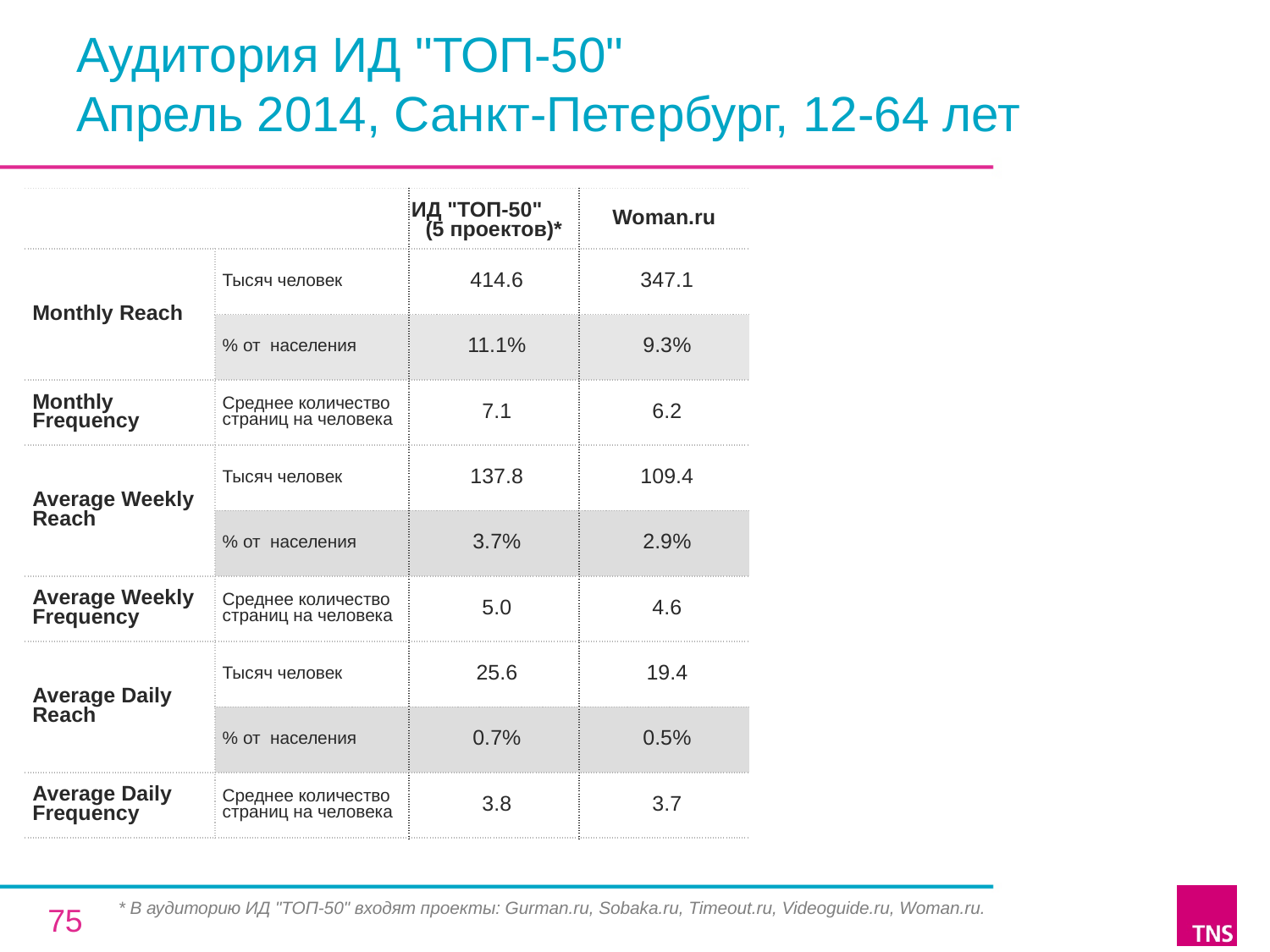

# Аудитория ИД "ТОП-50" Апрель 2014, Санкт-Петербург, 12-64 лет
|  |  | ИД "ТОП-50" (5 проектов)\* | Woman.ru |
| --- | --- | --- | --- |
| Monthly Reach | Тысяч человек | 414.6 | 347.1 |
|  | % от населения | 11.1% | 9.3% |
| Monthly Frequency | Среднее количество страниц на человека | 7.1 | 6.2 |
| Average Weekly Reach | Тысяч человек | 137.8 | 109.4 |
|  | % от населения | 3.7% | 2.9% |
| Average Weekly Frequency | Среднее количество страниц на человека | 5.0 | 4.6 |
| Average Daily Reach | Тысяч человек | 25.6 | 19.4 |
|  | % от населения | 0.7% | 0.5% |
| Average Daily Frequency | Среднее количество страниц на человека | 3.8 | 3.7 |
* В аудиторию ИД "ТОП-50" входят проекты: Gurman.ru, Sobaka.ru, Timeout.ru, Videoguide.ru, Woman.ru.
75